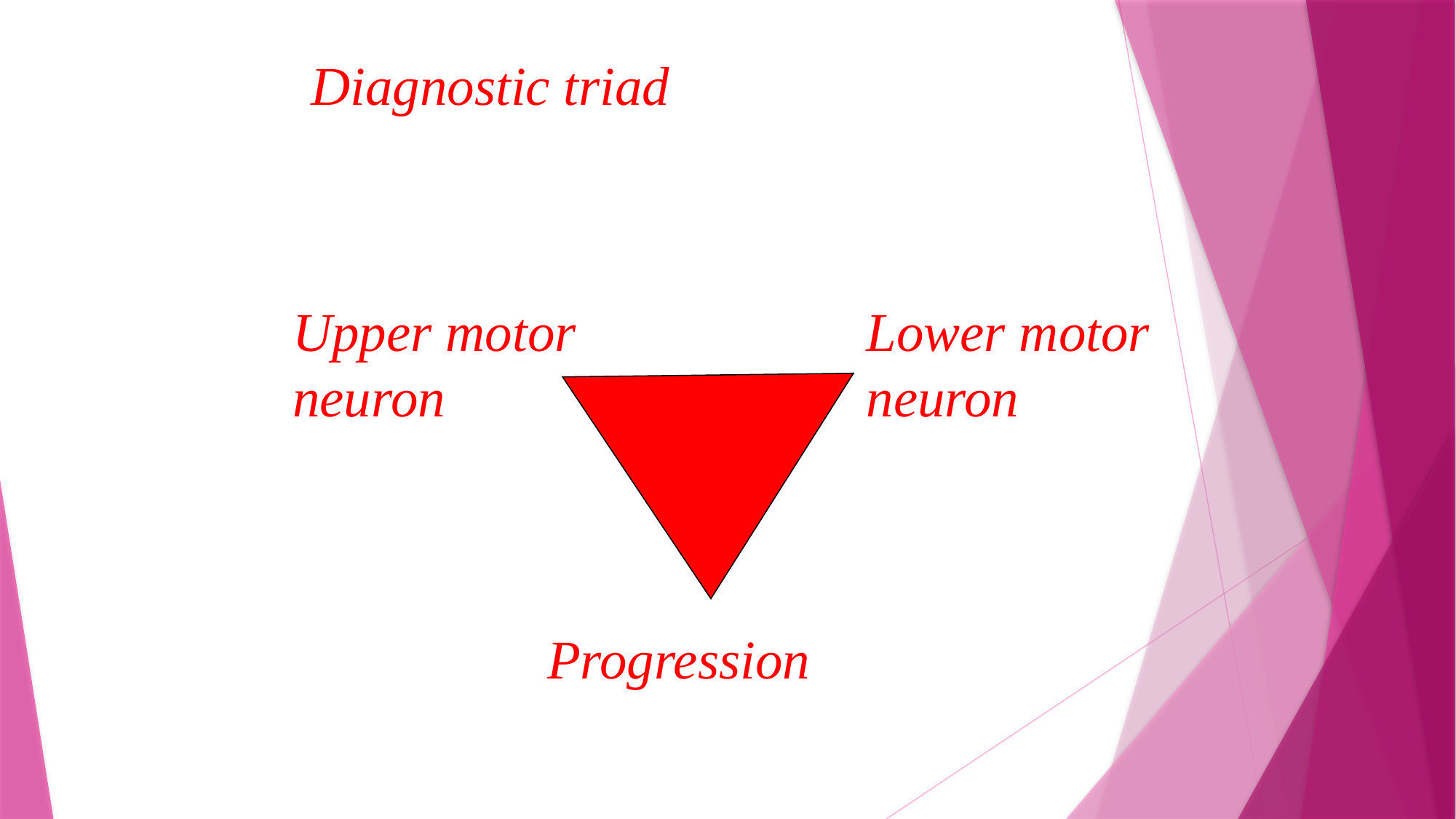

Diagnostic triad
Upper motor neuron
Lower motor neuron

Progression